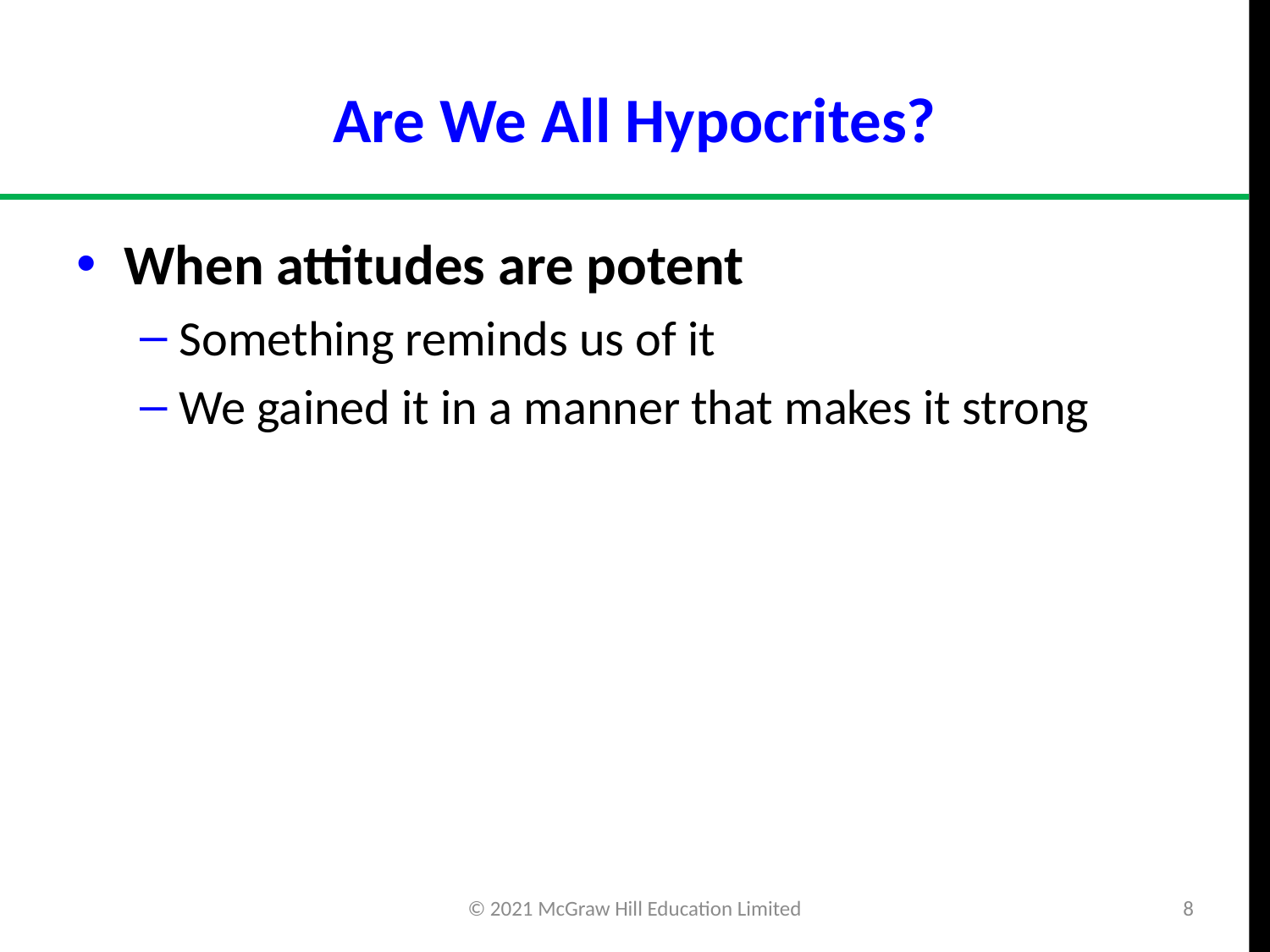

# Are We All Hypocrites?
When attitudes are potent
Something reminds us of it
We gained it in a manner that makes it strong

© 2021 McGraw Hill Education Limited
8